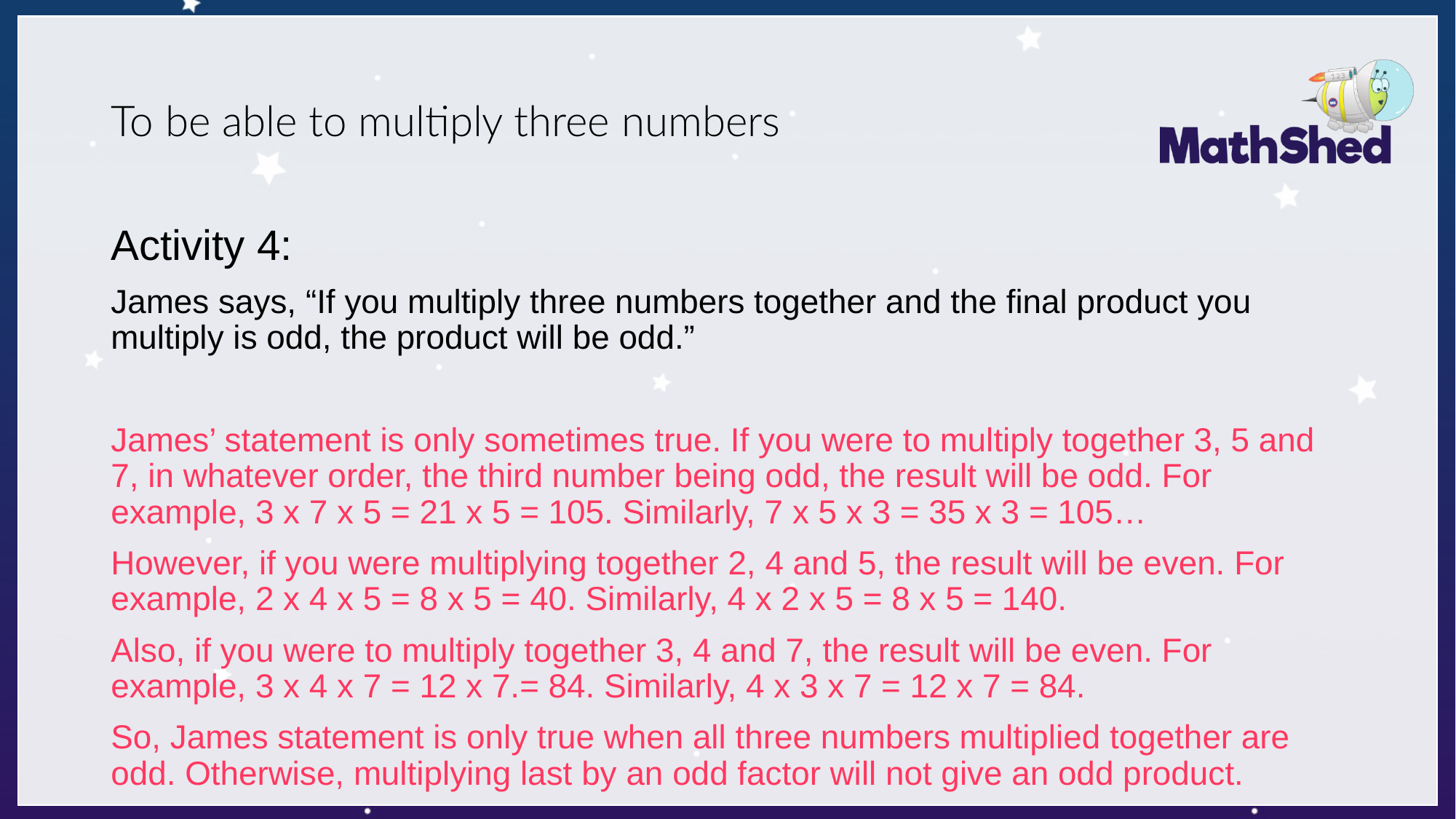

# To be able to multiply three numbers
Activity 4:
James says, “If you multiply three numbers together and the final product you multiply is odd, the product will be odd.”

James’ statement is only sometimes true. If you were to multiply together 3, 5 and 7, in whatever order, the third number being odd, the result will be odd. For example, 3 x 7 x 5 = 21 x 5 = 105. Similarly, 7 x 5 x 3 = 35 x 3 = 105…
However, if you were multiplying together 2, 4 and 5, the result will be even. For example, 2 x 4 x 5 = 8 x 5 = 40. Similarly, 4 x 2 x 5 = 8 x 5 = 140.
Also, if you were to multiply together 3, 4 and 7, the result will be even. For example, 3 x 4 x 7 = 12 x 7.= 84. Similarly, 4 x 3 x 7 = 12 x 7 = 84.
So, James statement is only true when all three numbers multiplied together are odd. Otherwise, multiplying last by an odd factor will not give an odd product.